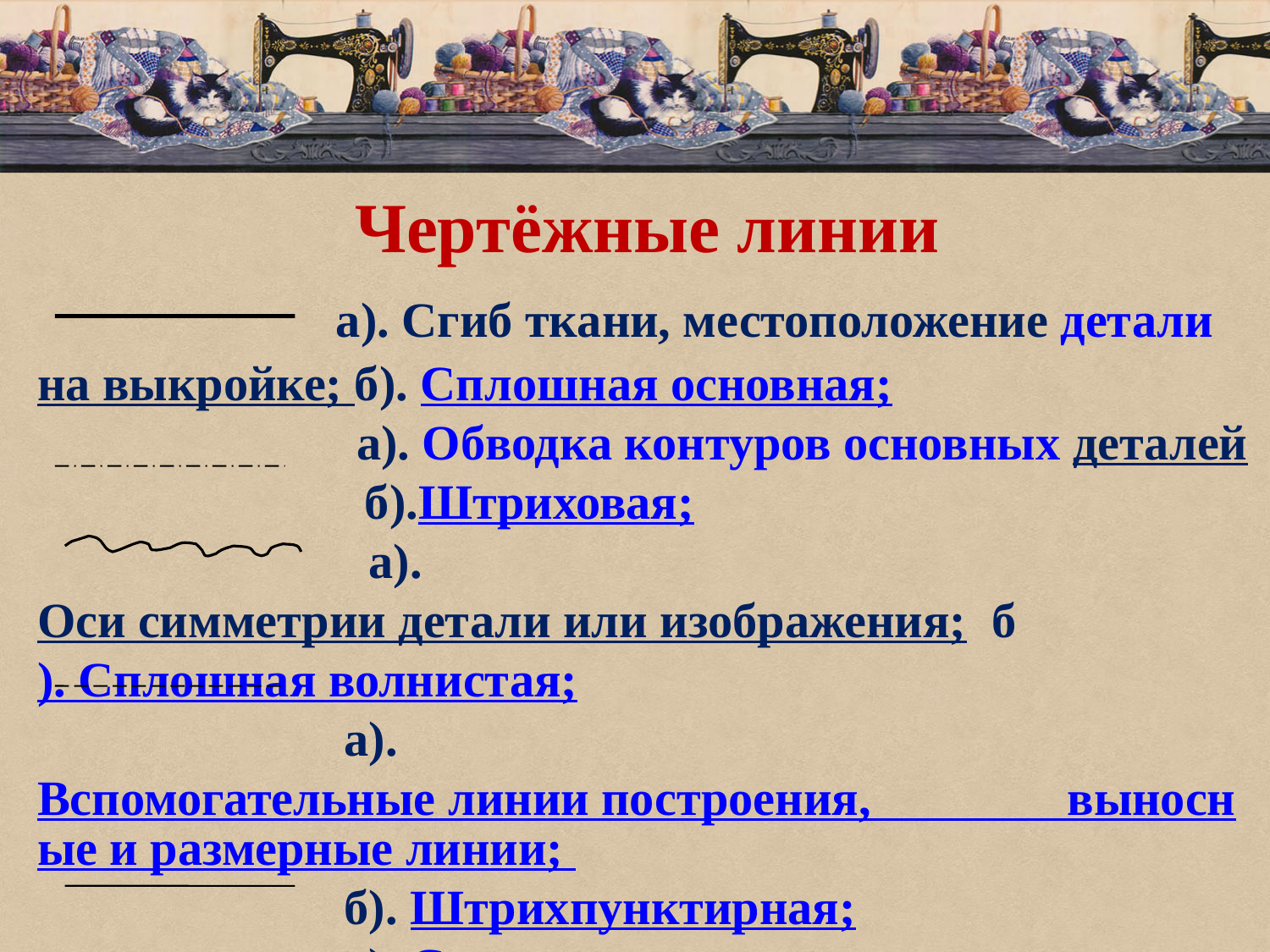

Чертёжные линии
                 а). Сгиб ткани, местоположение детали на выкройке; б). Сплошная основная;
                          а). Обводка контуров основных деталей		      б).Штриховая;
                           а). Оси симметрии детали или изображения;  б). Сплошная волнистая;
                         а). Вспомогательные линии построения,                выносные и размерные линии;
                         б). Штрихпунктирная;
                         а). Сплошная тонкая;
                         б). Прерывание чертежа;